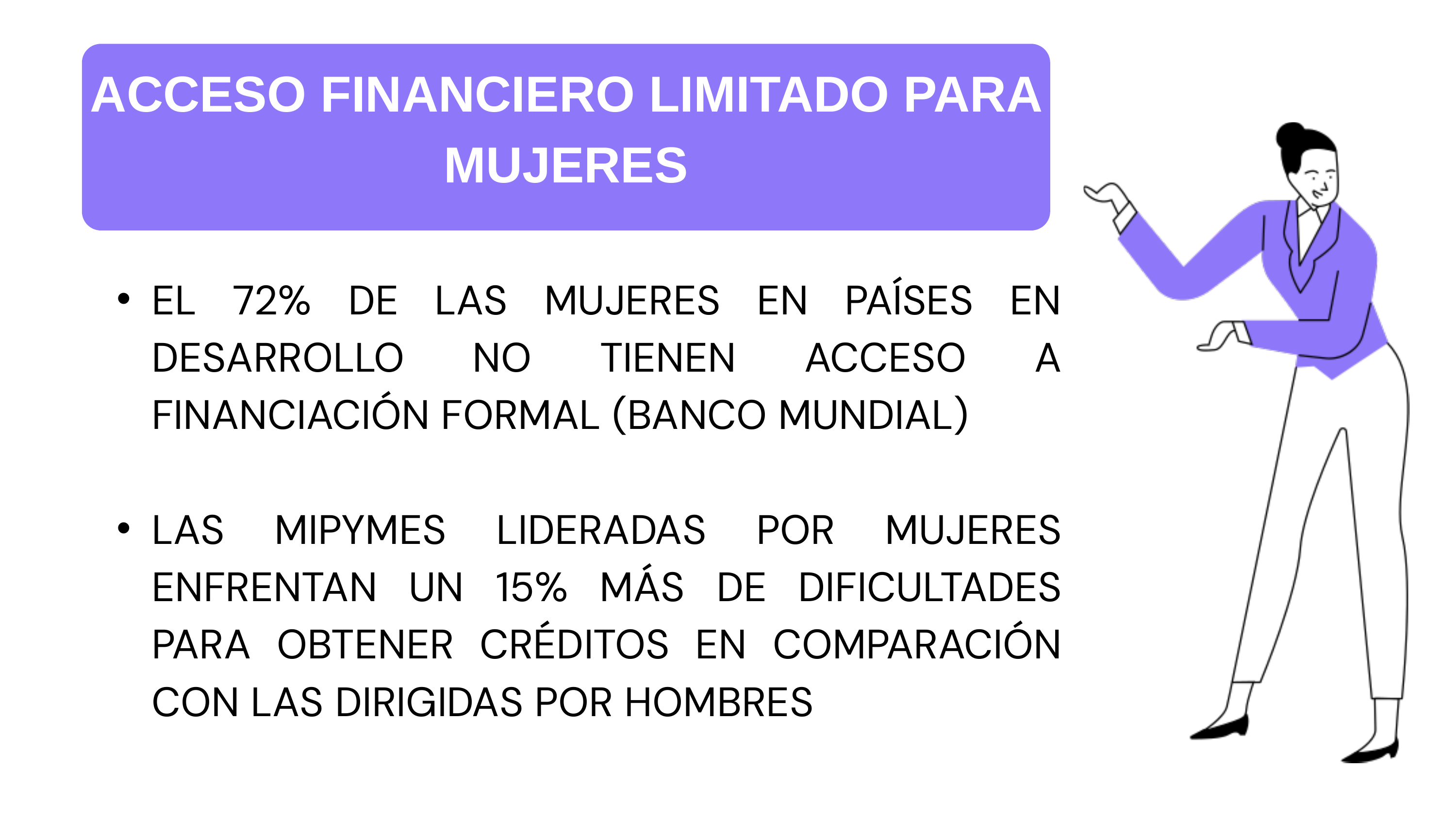

ACCESO FINANCIERO LIMITADO PARA MUJERES

EL 72% DE LAS MUJERES EN PAÍSES EN DESARROLLO NO TIENEN ACCESO A FINANCIACIÓN FORMAL (BANCO MUNDIAL)

LAS MIPYMES LIDERADAS POR MUJERES ENFRENTAN UN 15% MÁS DE DIFICULTADES PARA OBTENER CRÉDITOS EN COMPARACIÓN CON LAS DIRIGIDAS POR HOMBRES